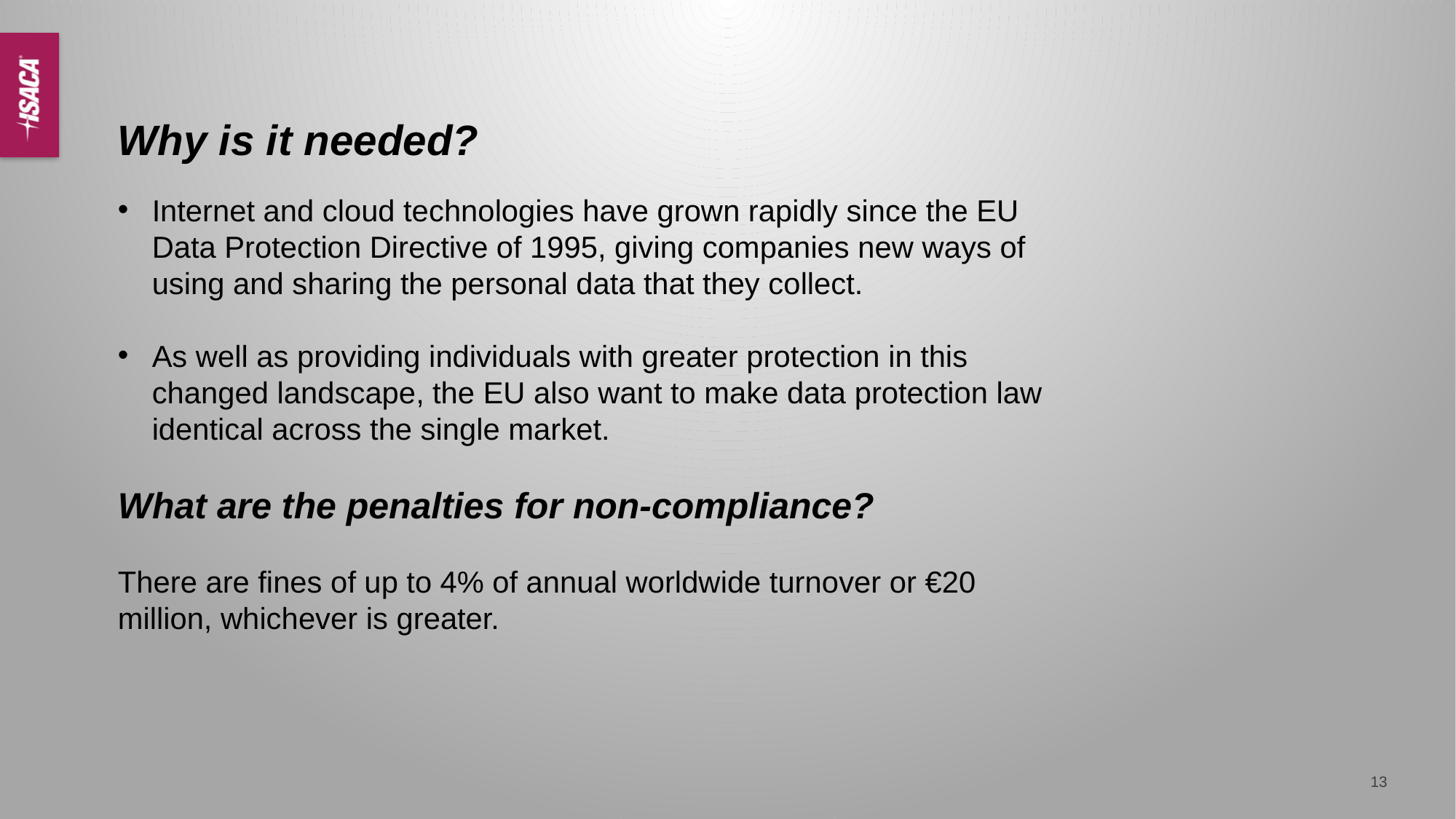

# Why is it needed?
Internet and cloud technologies have grown rapidly since the EU Data Protection Directive of 1995, giving companies new ways of using and sharing the personal data that they collect.
As well as providing individuals with greater protection in this changed landscape, the EU also want to make data protection law identical across the single market.
What are the penalties for non-compliance?
There are fines of up to 4% of annual worldwide turnover or €20 million, whichever is greater.

13